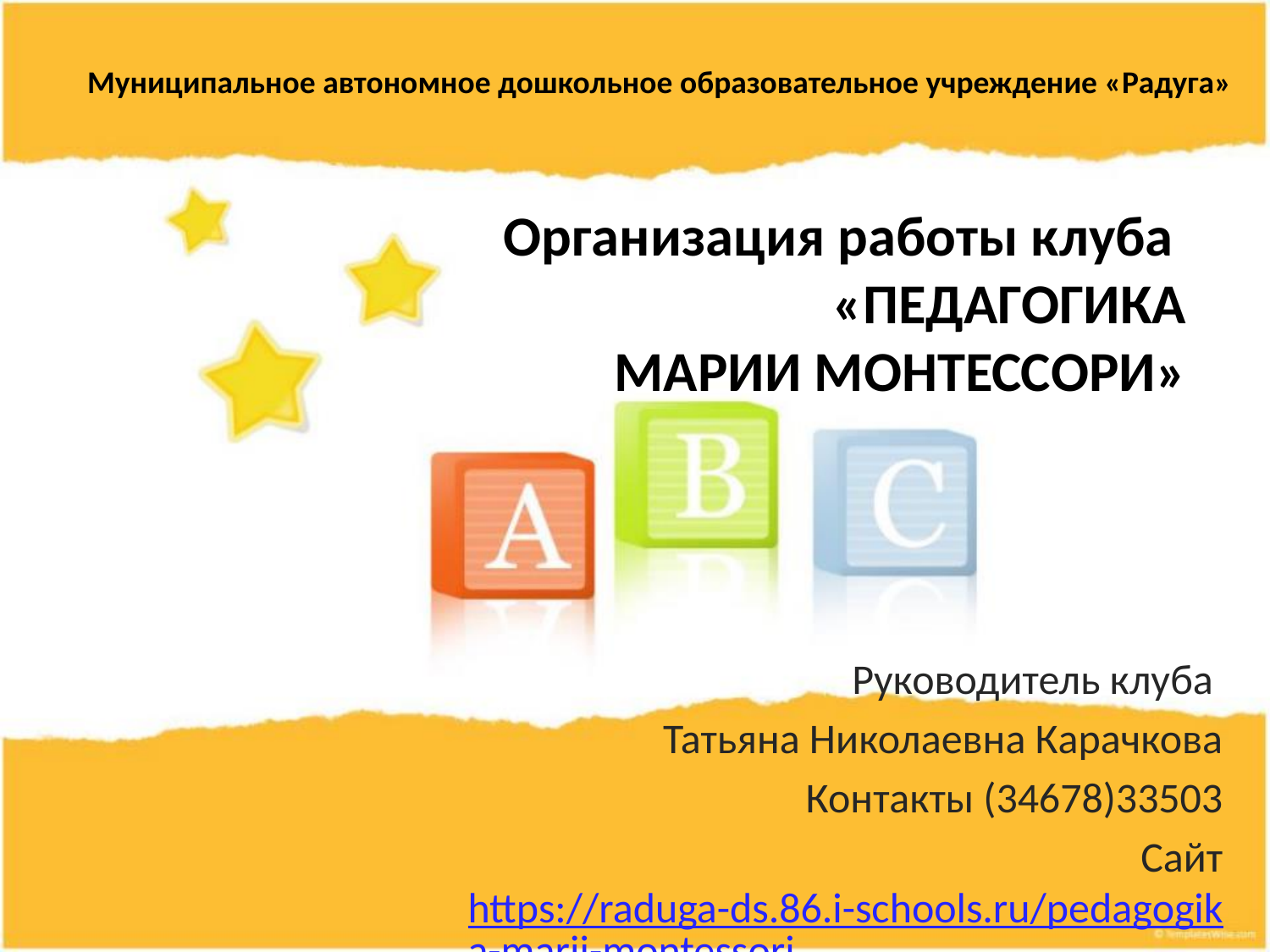

Муниципальное автономное дошкольное образовательное учреждение «Радуга»
# Организация работы клуба «ПЕДАГОГИКА МАРИИ МОНТЕССОРИ»
Руководитель клуба
Татьяна Николаевна Карачкова
Контакты (34678)33503
Сайт https://raduga-ds.86.i-schools.ru/pedagogika-marii-montessori